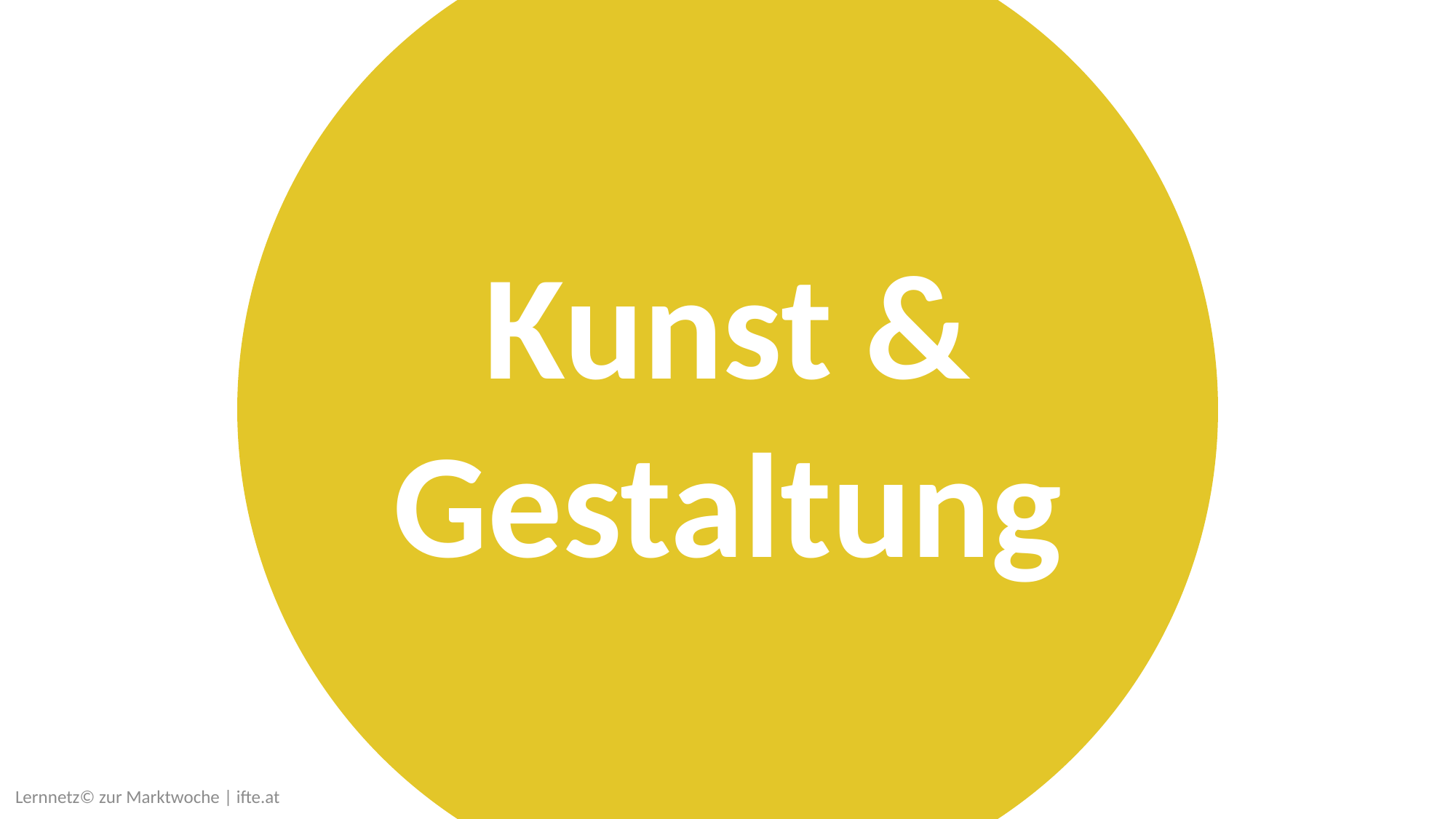

mögliche Aktivitäten im Projekt „Marktwoche“
Bezug zum Lehrplan
Kunst & Gestaltung
In Kunst und Gestaltung werden Vorstellungskraft, Fantasie, sinnliche Erfahrung, Einfühlungsvermögen, individuelle und gemeinsame Ausdrucksfähigkeit gefördert und erweitert. Experimentierfreude, Offenheit und Neugier werden angeregt, ebenso Flexibilität, Ausdauer und Konzentration.
Es wird empfohlen, Themen auch gemeinsam mit den Schülerinnen und Schülern zu entwickeln, um gemeinschaftliches Handeln und Lernen mit- und voneinander zu fördern.
Die Realisierung größerer Projekte im Klassenverband, klassen- oder schulübergreifend ist wünschenswert.
Im Kreativen liegt die Fähigkeit, durch Aussetzen, Brechen oder Übertreten von Regeln Neues zu schaffen. Auf diese Weise werden Originalität, Individualität und Diversität sichtbar.
Im Mittelpunkt des Unterrichtsgegenstandes steht die bildnerische Tätigkeit der Schülerinnen und Schüler zur Entwicklung und Weiterentwicklung ihres visuellen Vorstellungs-, Darstellungs- und Ausdrucksvermögens.
In der bildnerischen Praxis werden kreative Potenziale aktiviert und sinnlich-ästhetische Zugänge zur Welt ermöglicht. Im eigenständigen Gestalten entwickeln die Schülerinnen und Schüler Verständnis und Gespür für die unterschiedlichen Wirkungen und Absichten bildnerischer Ausdrucksformen.
kreative Übung zu Beginn für Design Thinking (M - Design Thinking, Erklärung und kreative Übung)
gesamter Design Thinking-Prozess (M - Design Thinking, Teil 1 und M - Design Thinking, Teil 2), insbesondere die Gestaltung der Prototypen, aber auch die textliche oder visuelle Zusammenfassung der einzelnen Schritte am Plakat oder die Vorbereitung einer Präsentation
Je nach Produkt bzw. Dienstleistung, die angeboten wird, kann Kunst und Gestaltung bei der Vorbereitung (z. B. Produkt, Bühnenbild, ...) eine wichtige Rolle spielen (M - Produkt herstellen / Dienstleistung vorbereiten)
Verkaufsstand gestalten: Skizzen zeichnen bis zur konkreten Gestaltung
(M - Verkaufsstand vorbereiten)
Werbung für den Markt-Tag gestalten (visuelle Werbung allgemein reflektieren) (M - Projekt planen, Arbeitspakete)
Plakate oder andere Werke für die abschließende Projekt-Präsentation gestalten (M - Feiern und präsentieren)
Lernnetz© zur Marktwoche | ifte.at